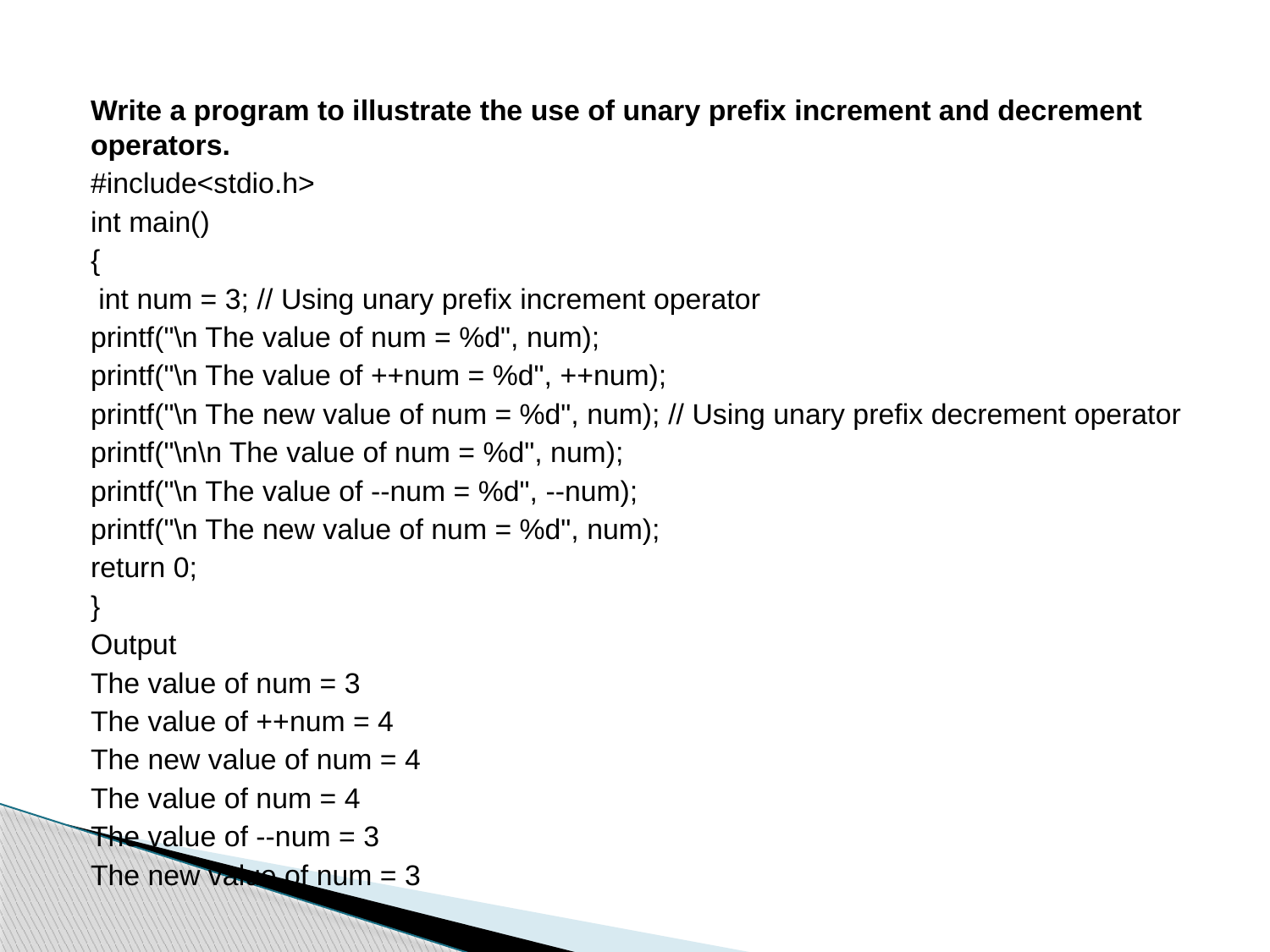

Write a program to illustrate the use of unary prefix increment and decrement operators.
#include<stdio.h>
int main()
{
 int num = 3; // Using unary prefix increment operator
printf("\n The value of num = %d", num);
printf("\n The value of ++num = %d", ++num);
printf("\n The new value of num = %d", num); // Using unary prefix decrement operator
printf("\n\n The value of num = %d", num);
printf("\n The value of --num = %d", --num);
printf("\n The new value of num = %d", num);
return 0;
}
Output
The value of num = 3
The value of ++num = 4
The new value of num = 4
The value of num = 4
The value of --num = 3
The new value of num = 3